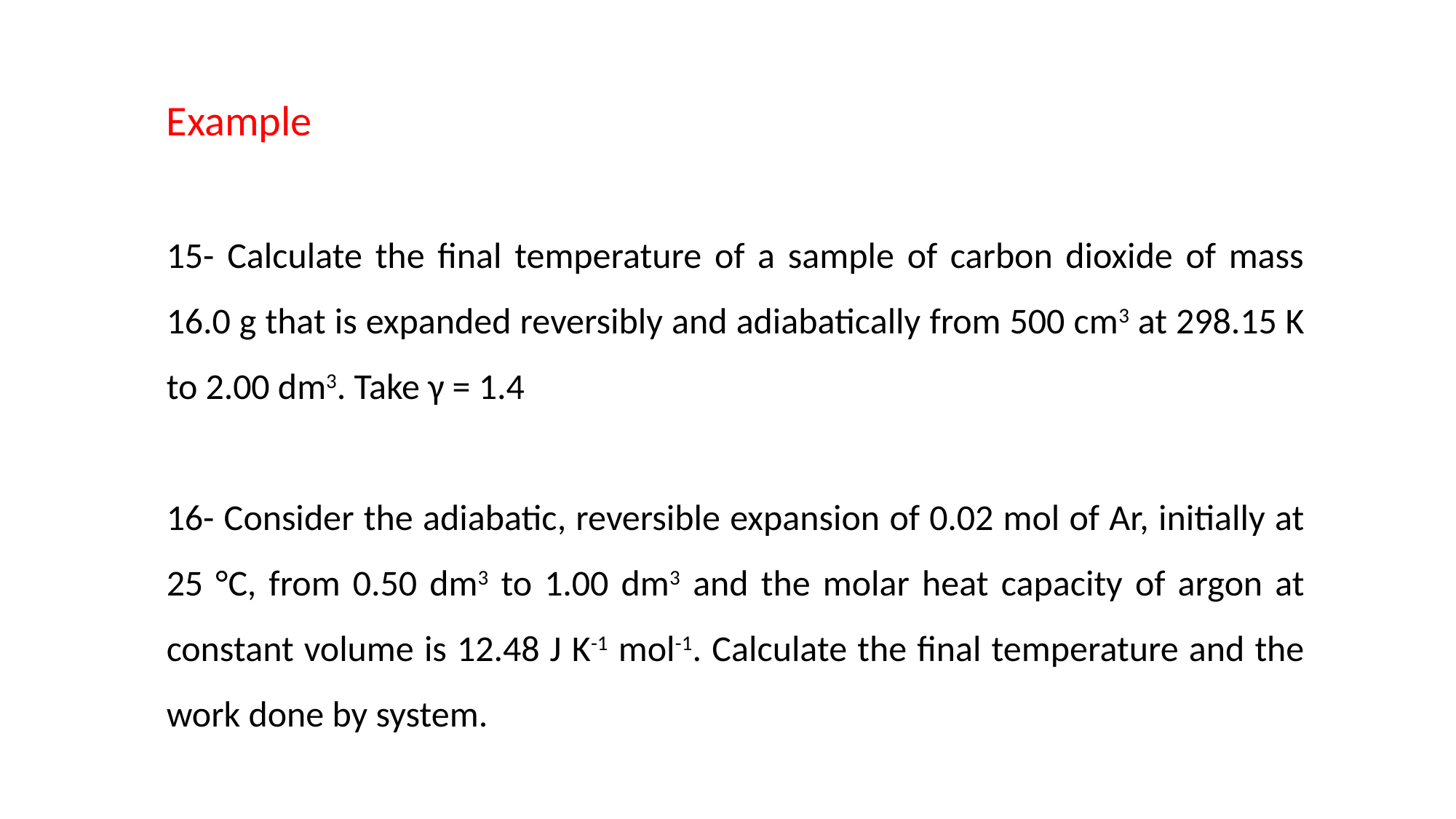

Example

15- Calculate the final temperature of a sample of carbon dioxide of mass 16.0 g that is expanded reversibly and adiabatically from 500 cm3 at 298.15 K to 2.00 dm3. Take γ = 1.4

16- Consider the adiabatic, reversible expansion of 0.02 mol of Ar, initially at 25 °C, from 0.50 dm3 to 1.00 dm3 and the molar heat capacity of argon at constant volume is 12.48 J K-1 mol-1. Calculate the final temperature and the work done by system.